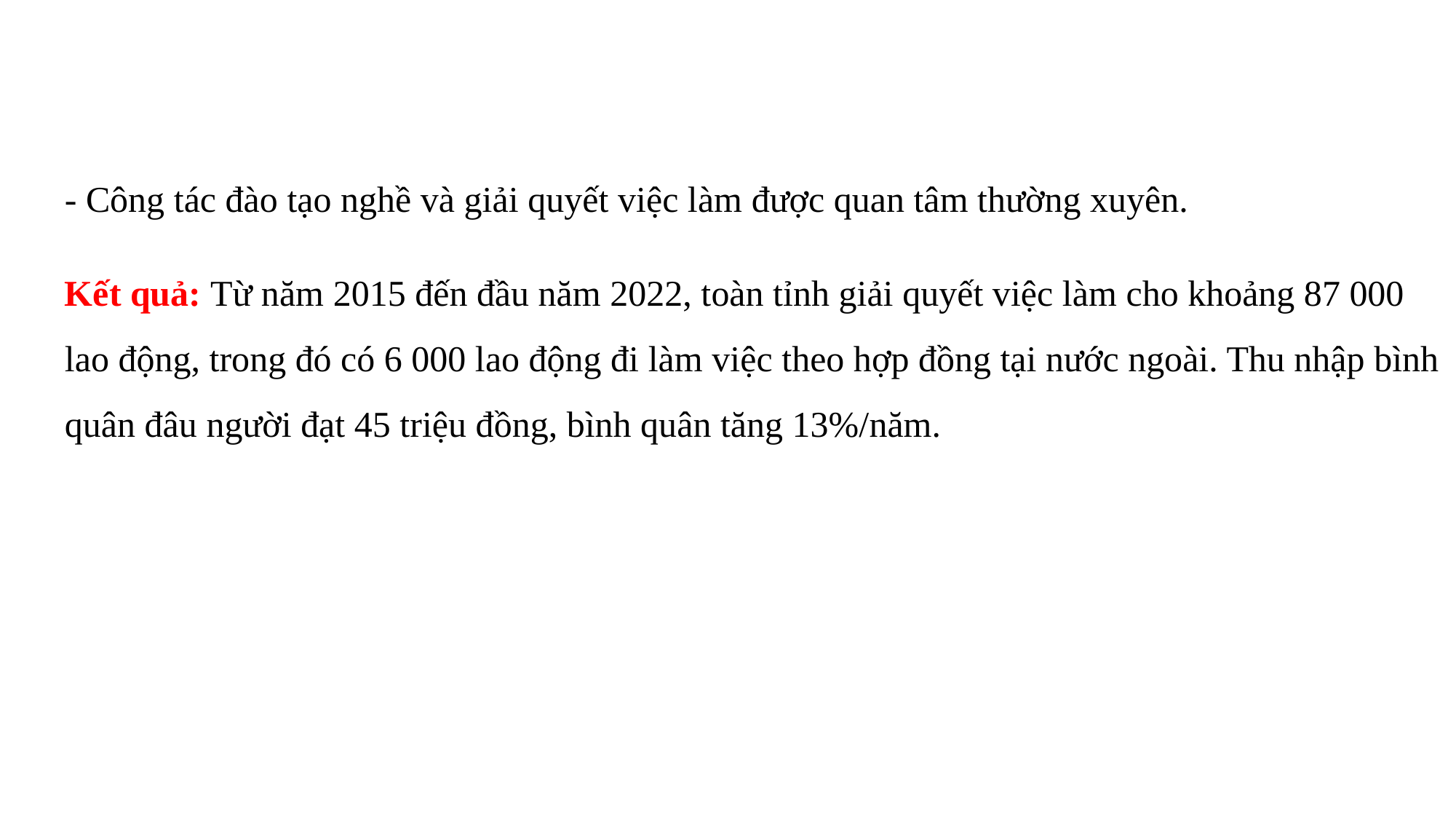

- Công tác đào tạo nghề và giải quyết việc làm được quan tâm thường xuyên.
Kết quả: Từ năm 2015 đến đầu năm 2022, toàn tỉnh giải quyết việc làm cho khoảng 87 000 lao động, trong đó có 6 000 lao động đi làm việc theo hợp đồng tại nước ngoài. Thu nhập bình quân đâu người đạt 45 triệu đồng, bình quân tăng 13%/năm.